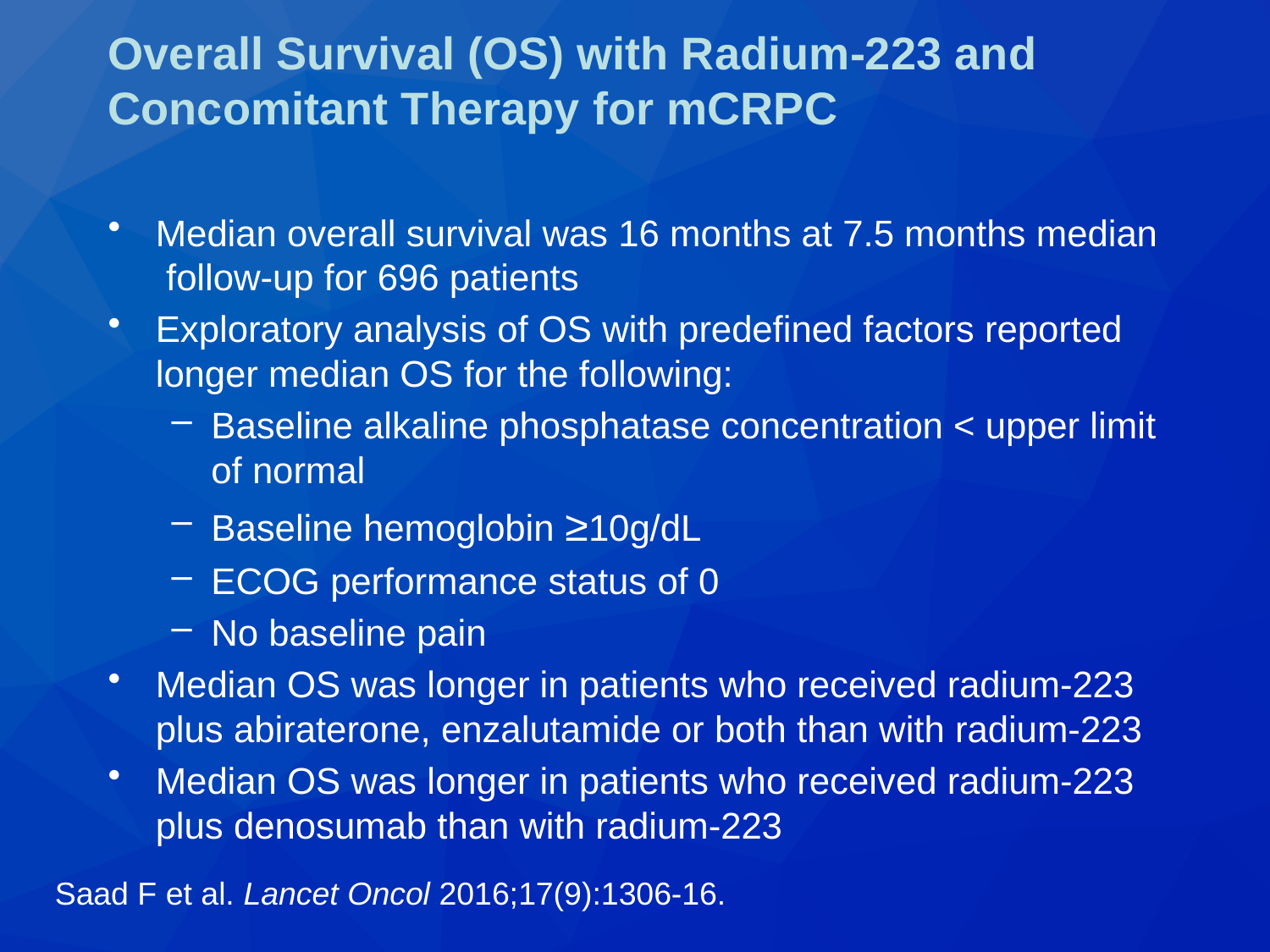

# Overall Survival (OS) with Radium-223 and Concomitant Therapy for mCRPC
Median overall survival was 16 months at 7.5 months median  follow-up for 696 patients
Exploratory analysis of OS with predefined factors reported longer median OS for the following:
Baseline alkaline phosphatase concentration < upper limit of normal
Baseline hemoglobin ≥10g/dL
ECOG performance status of 0
No baseline pain
Median OS was longer in patients who received radium-223 plus abiraterone, enzalutamide or both than with radium-223
Median OS was longer in patients who received radium-223 plus denosumab than with radium-223
Saad F et al. Lancet Oncol 2016;17(9):1306-16.